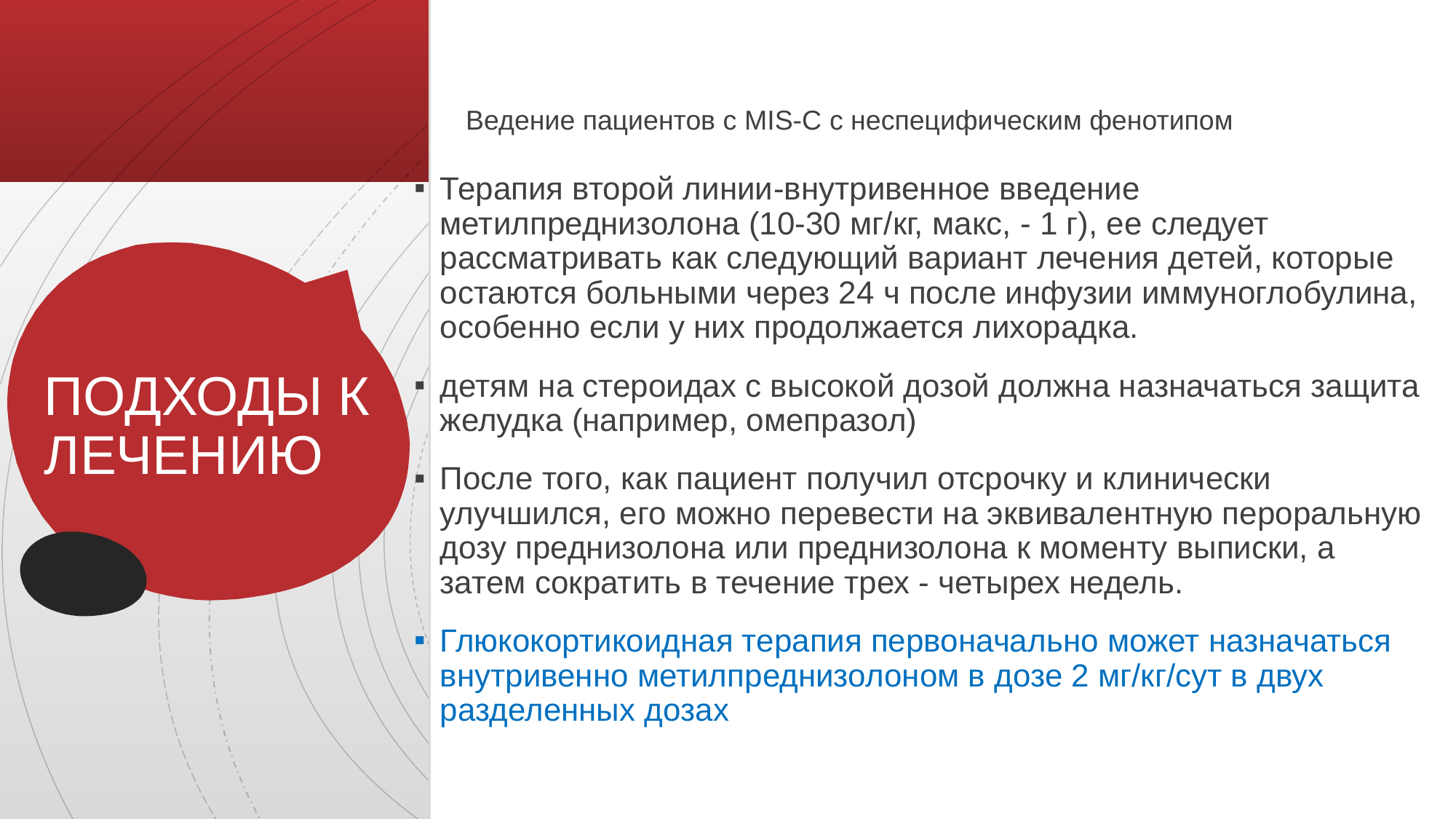

Ведение пациентов с MIS-C с неспецифическим фенотипом

Терапия второй линии-внутривенное введение метилпреднизолона (10-30 мг/кг, макс, - 1 г), ее следует рассматривать как следующий вариант лечения детей, которые остаются больными через 24 ч после инфузии иммуноглобулина, особенно если у них продолжается лихорадка.
детям на стероидах с высокой дозой должна назначаться защита желудка (например, омепразол)
После того, как пациент получил отсрочку и клинически улучшился, его можно перевести на эквивалентную пероральную дозу преднизолона или преднизолона к моменту выписки, а затем сократить в течение трех - четырех недель.
Глюкокортикоидная терапия первоначально может назначаться внутривенно метилпреднизолоном в дозе 2 мг/кг/сут в двух разделенных дозах

# ПОДХОДЫ К ЛЕЧЕНИЮ